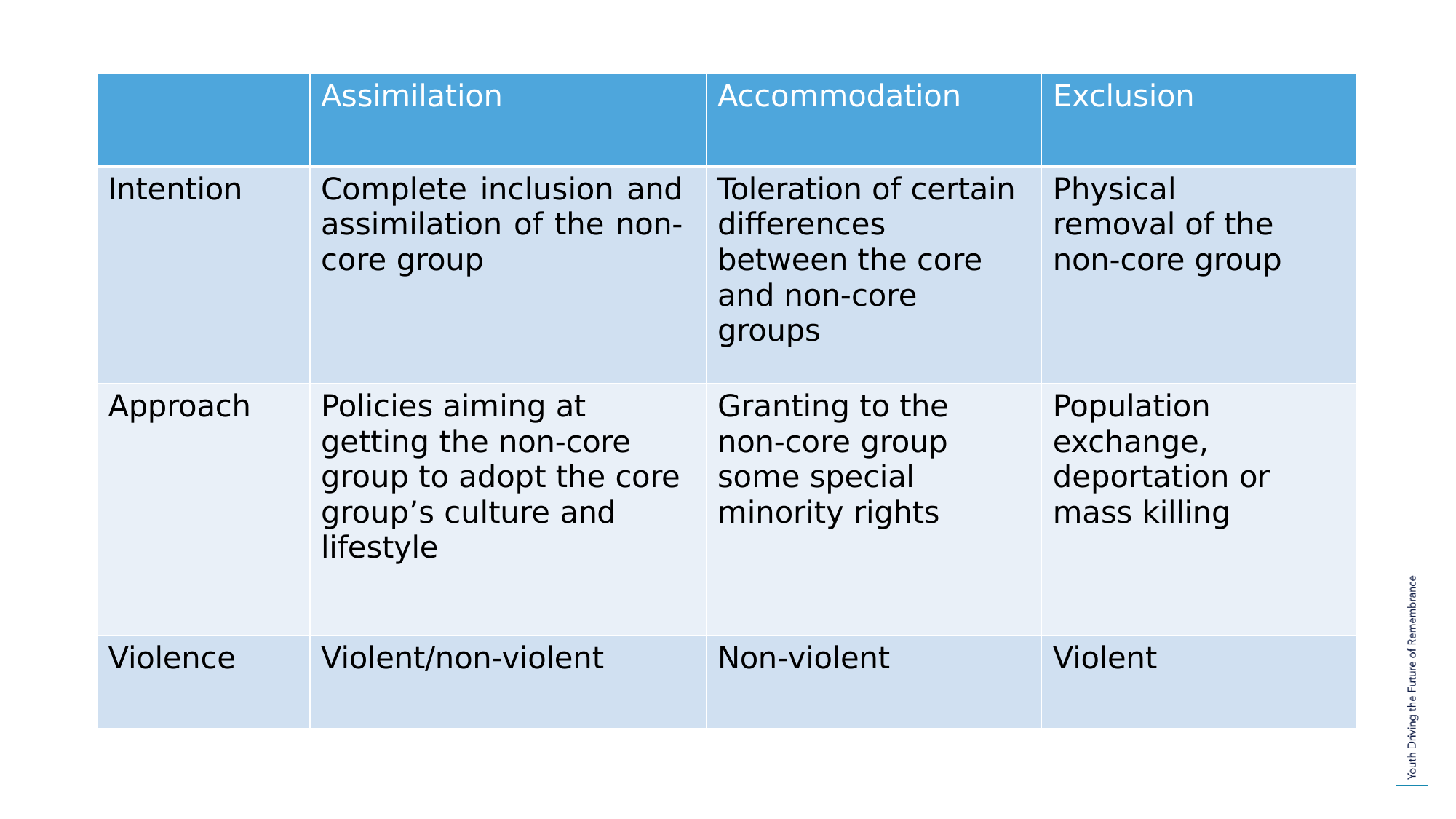

|  | Assimilation | Accommodation | Exclusion |
| --- | --- | --- | --- |
| Intention | Complete inclusion and assimilation of the non-core group | Toleration of certain differences between the core and non-core groups | Physical removal of the non-core group |
| Approach | Policies aiming at getting the non-core group to adopt the core group’s culture and lifestyle | Granting to the non-core group some special minority rights | Population exchange, deportation or mass killing |
| Violence | Violent/non-violent | Non-violent | Violent |